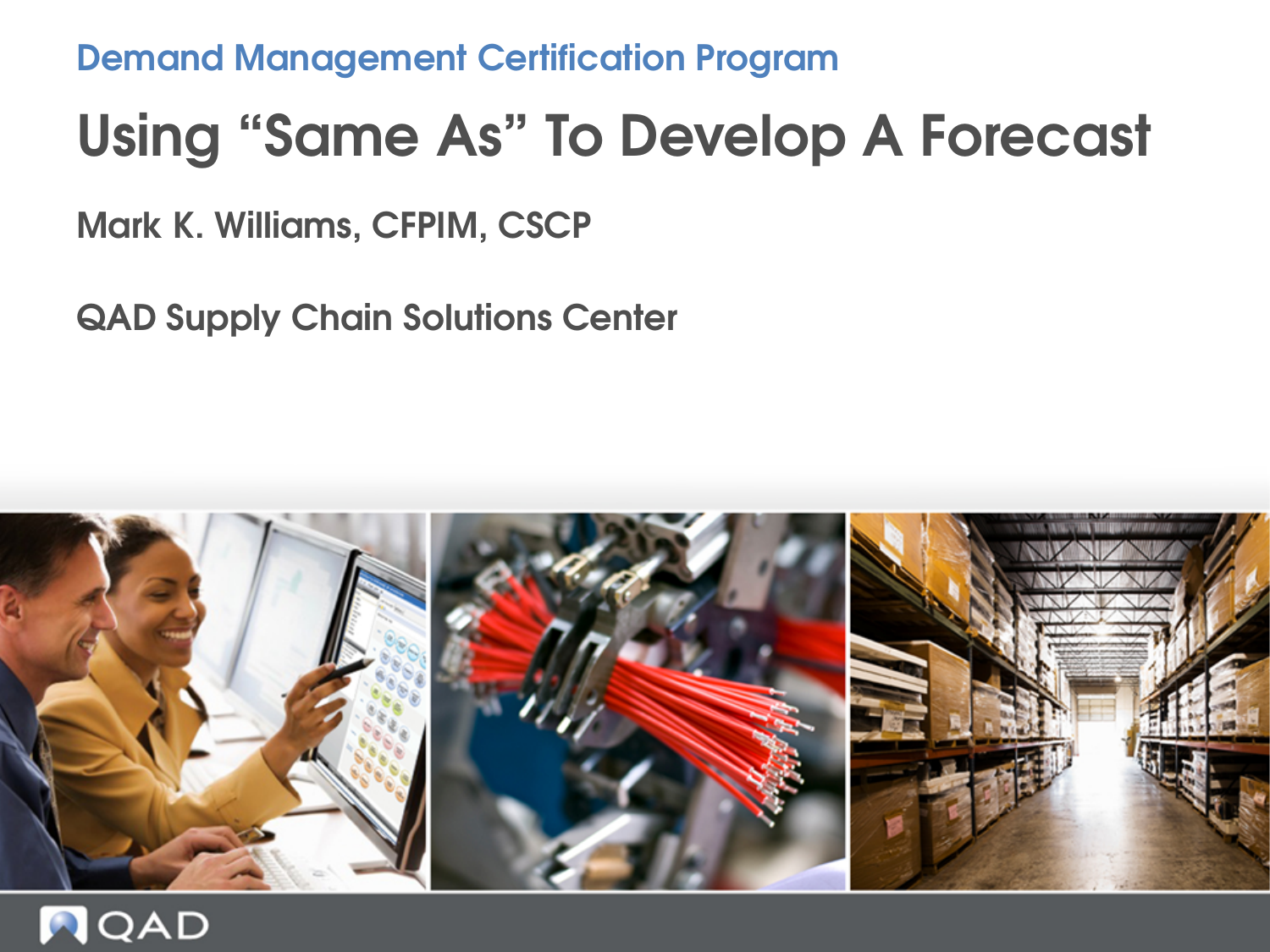

Demand Management Certification Program
# Using “Same As” To Develop A Forecast
Mark K. Williams, CFPIM, CSCP
QAD Supply Chain Solutions Center